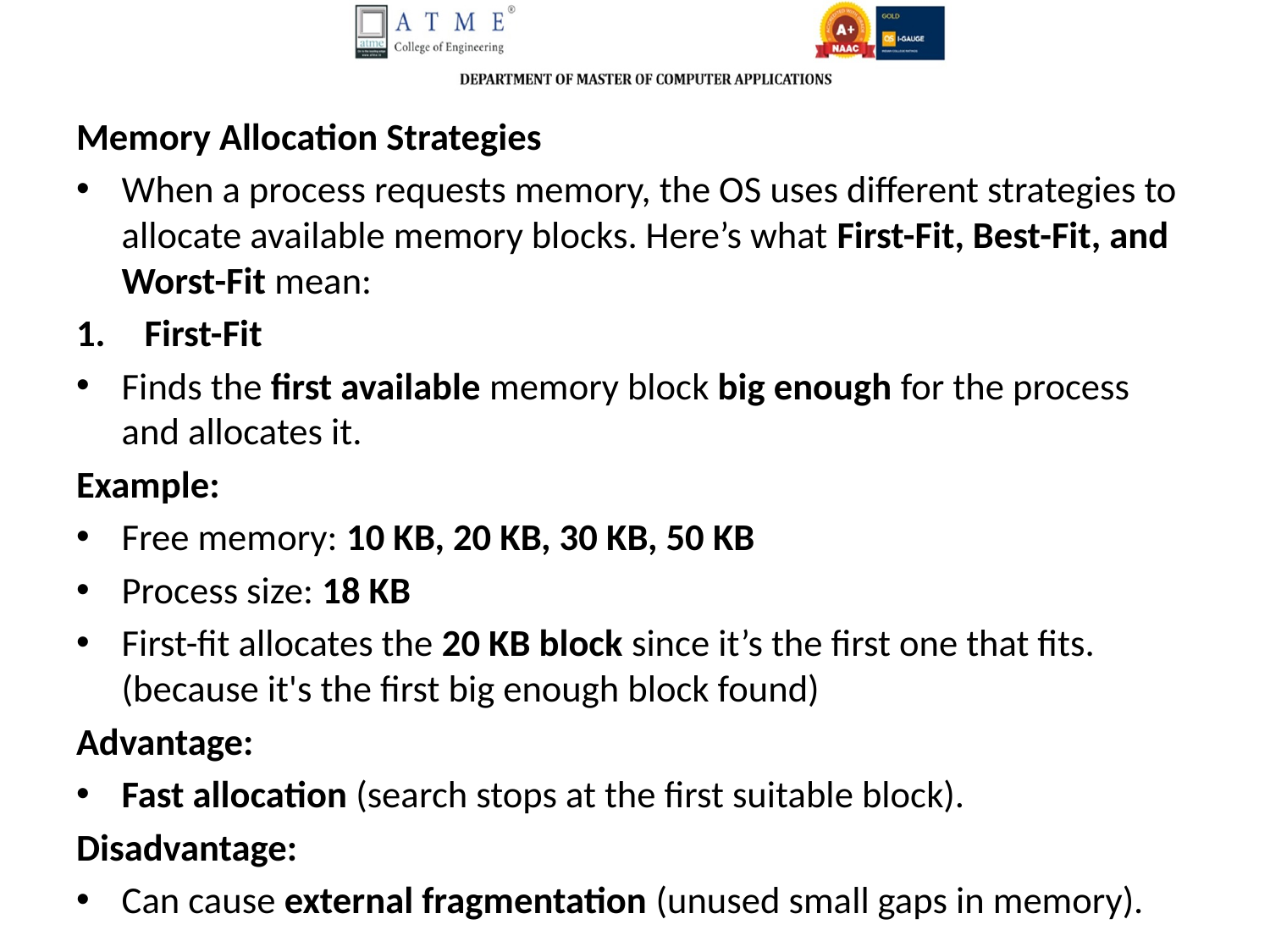

Memory Allocation Strategies
When a process requests memory, the OS uses different strategies to allocate available memory blocks. Here’s what First-Fit, Best-Fit, and Worst-Fit mean:
First-Fit
Finds the first available memory block big enough for the process and allocates it.
Example:
Free memory: 10 KB, 20 KB, 30 KB, 50 KB
Process size: 18 KB
First-fit allocates the 20 KB block since it’s the first one that fits.(because it's the first big enough block found)
Advantage:
Fast allocation (search stops at the first suitable block).
Disadvantage:
Can cause external fragmentation (unused small gaps in memory).